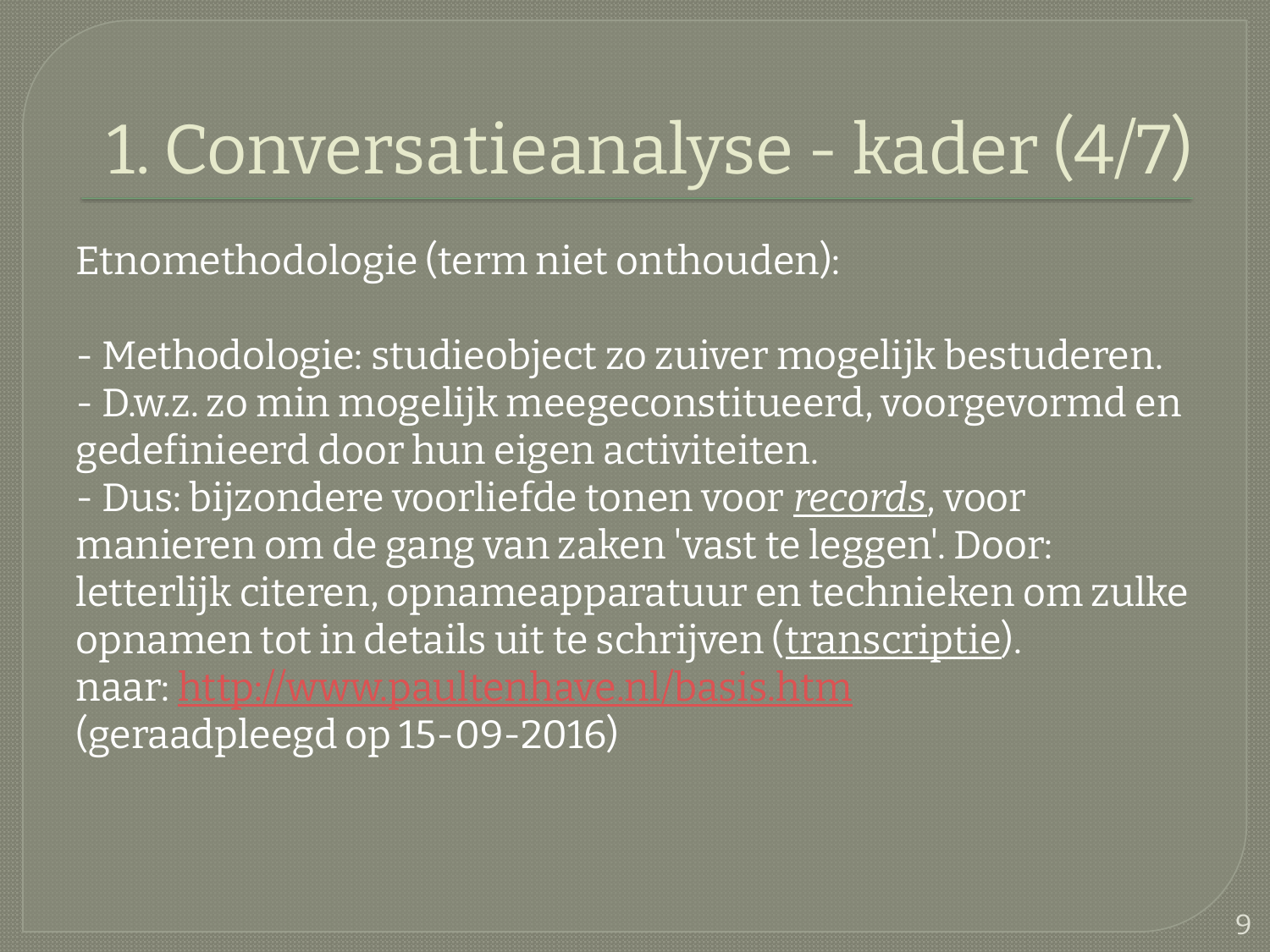

# 1. Conversatieanalyse - kader (4/7)
Etnomethodologie (term niet onthouden):

- Methodologie: studieobject zo zuiver mogelijk bestuderen.
- D.w.z. zo min mogelijk meegeconstitueerd, voorgevormd en gedefinieerd door hun eigen activiteiten.
- Dus: bijzondere voorliefde tonen voor records, voor manieren om de gang van zaken 'vast te leggen'. Door: letterlijk citeren, opnameapparatuur en technieken om zulke opnamen tot in details uit te schrijven (transcriptie).
naar: http://www.paultenhave.nl/basis.htm
(geraadpleegd op 15-09-2016)
9